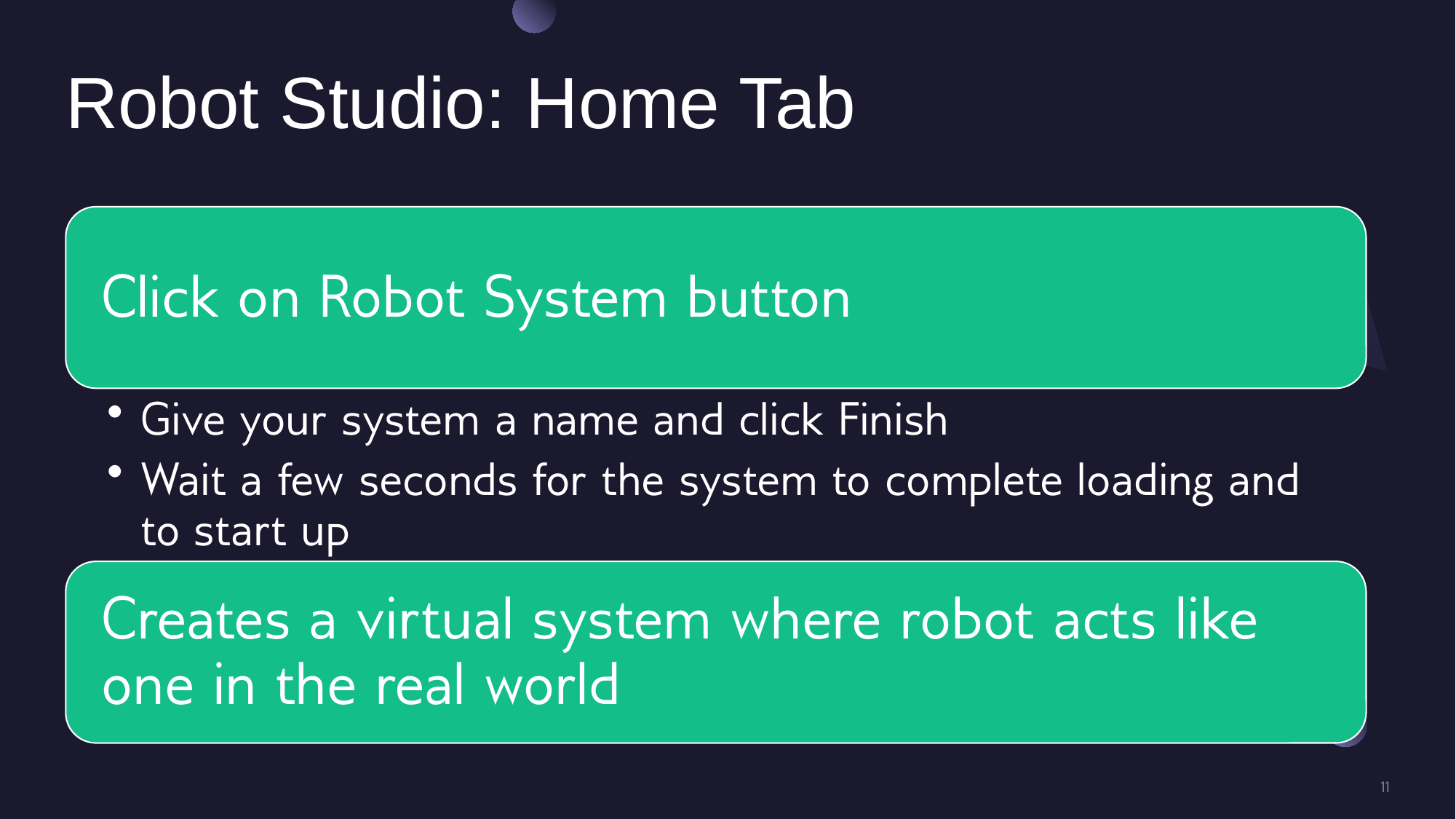

# Robot Studio: Home Tab
Click on Robot System button
Give your system a name and click Finish
Wait a few seconds for the system to complete loading and to start up
Creates a virtual system where robot acts like one in the real world

11